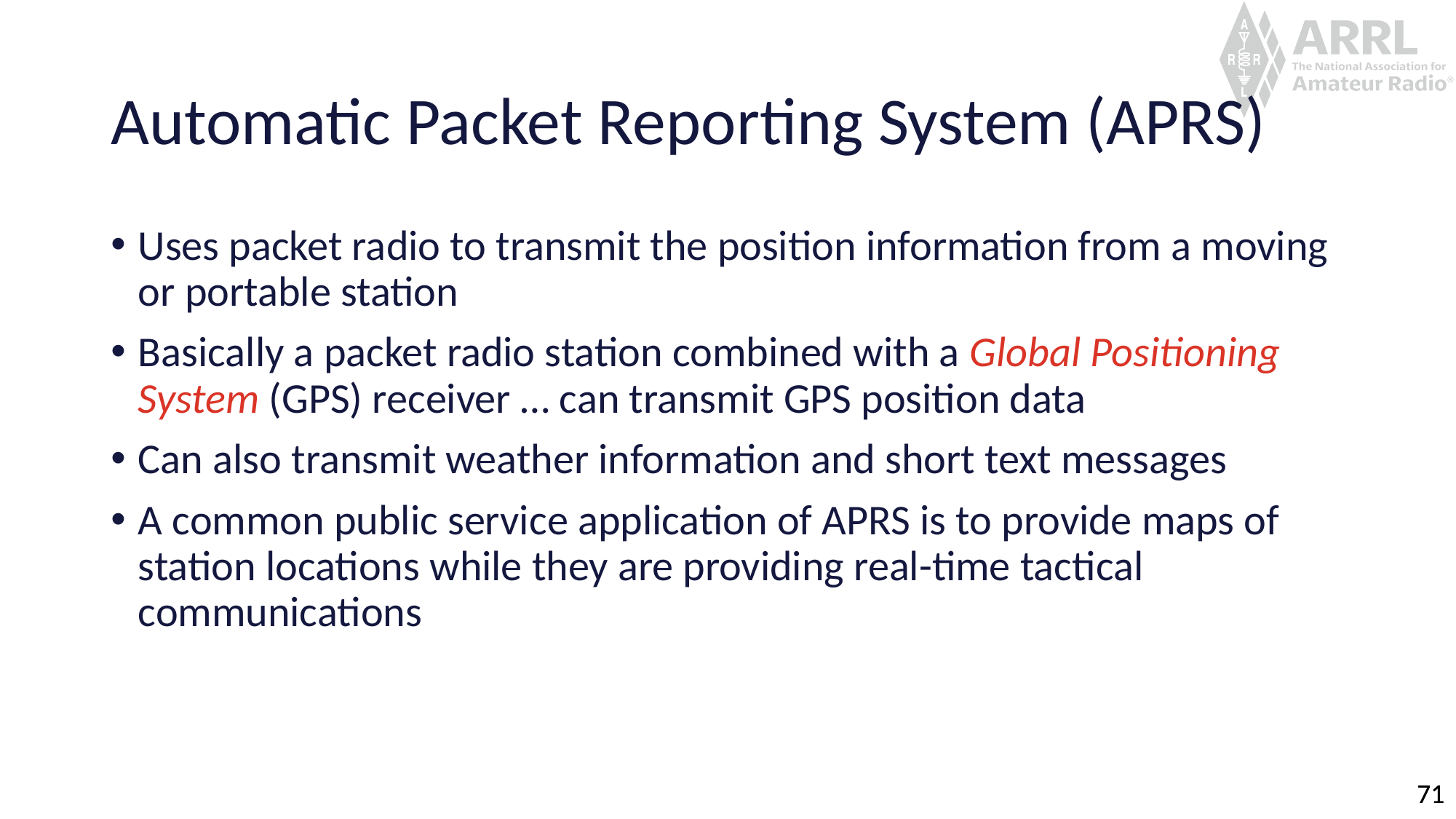

# Automatic Packet Reporting System (APRS)
Uses packet radio to transmit the position information from a moving or portable station
Basically a packet radio station combined with a Global Positioning System (GPS) receiver … can transmit GPS position data
Can also transmit weather information and short text messages
A common public service application of APRS is to provide maps of station locations while they are providing real-time tactical communications